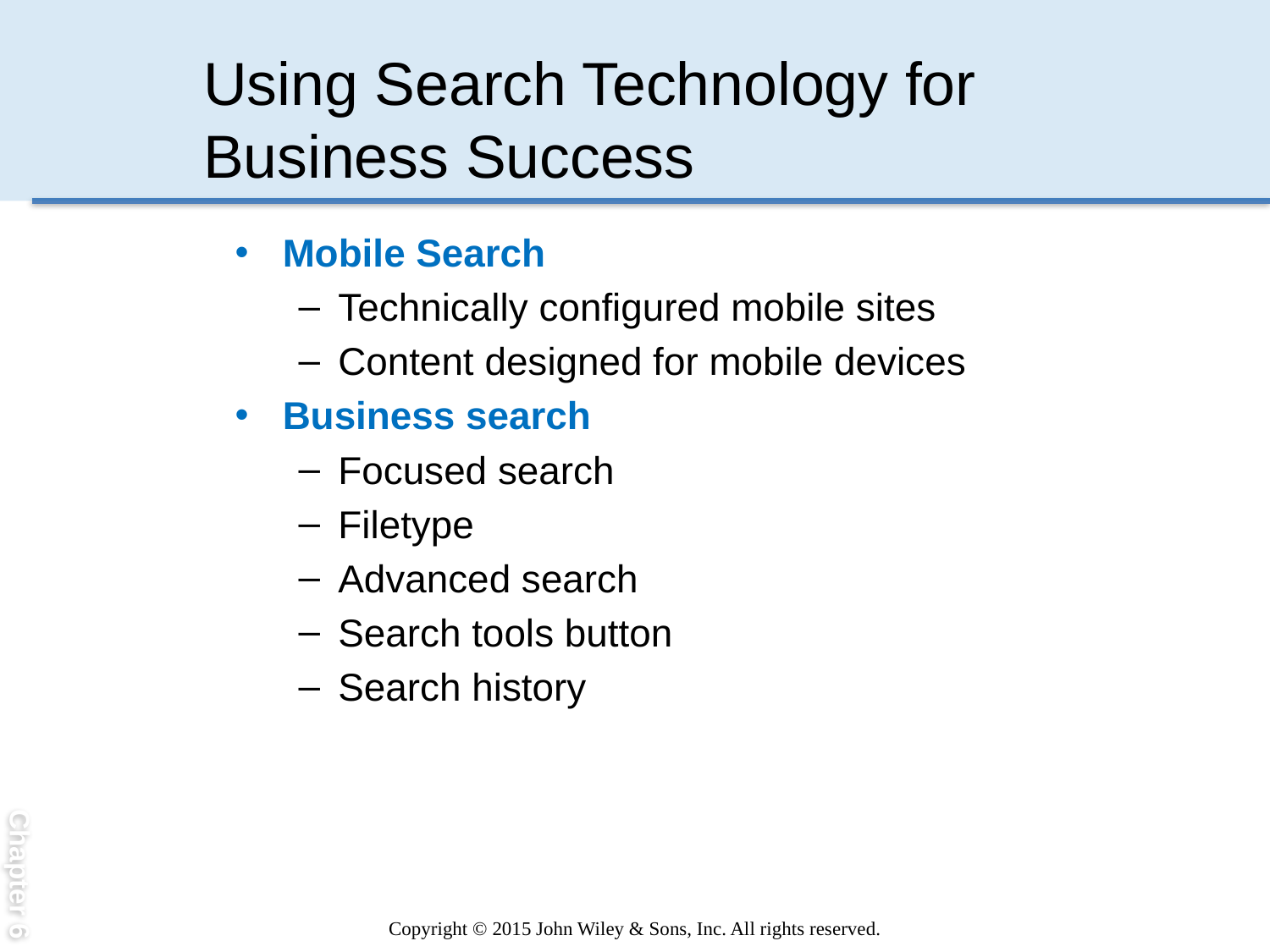

Chapter 6
# Using Search Technology for Business Success
Mobile Search
Technically configured mobile sites
Content designed for mobile devices
Business search
Focused search
Filetype
Advanced search
Search tools button
Search history